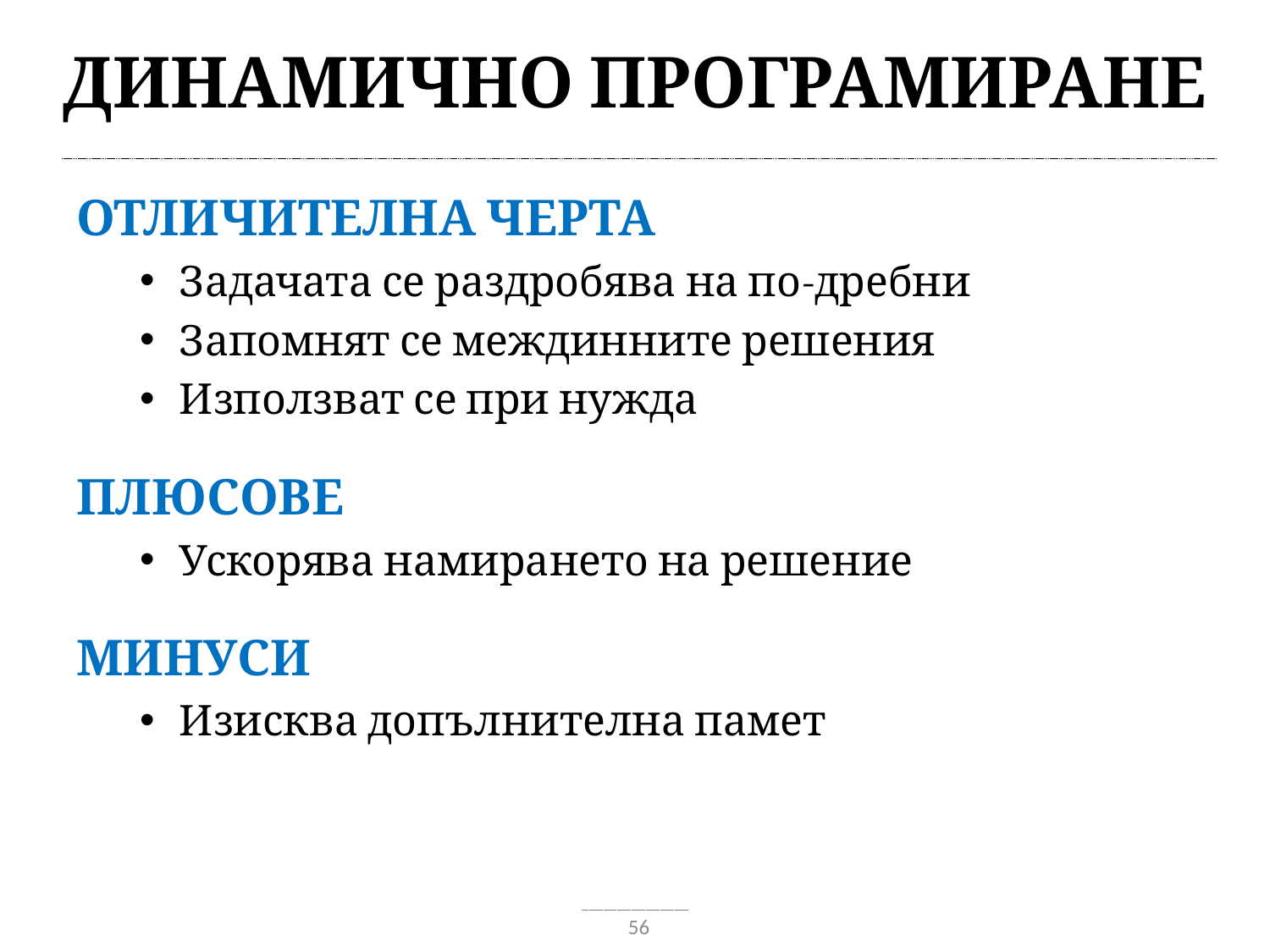

# Динамично програмиране
Отличителна черта
Задачата се раздробява на по-дребни
Запомнят се междинните решения
Използват се при нужда
Плюсове
Ускорява намирането на решение
Минуси
Изисква допълнителна памет

56